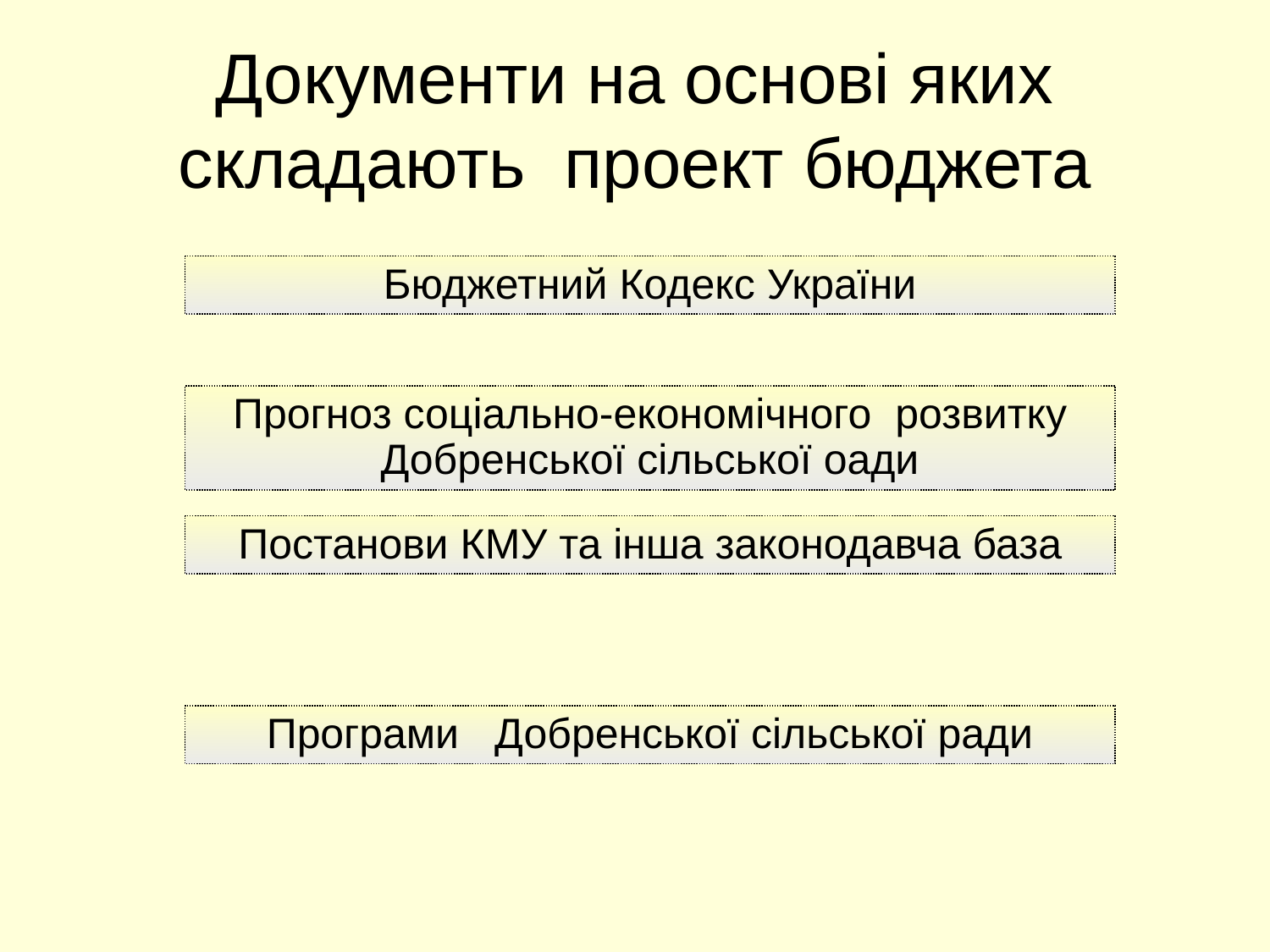

# Документи на основі яких складають  проект бюджета
Бюджетний Кодекс України
Прогноз соціально-економічного  розвитку Добренської сільської оади
Постанови КМУ та інша законодавча база
Програми   Добренської сільської ради